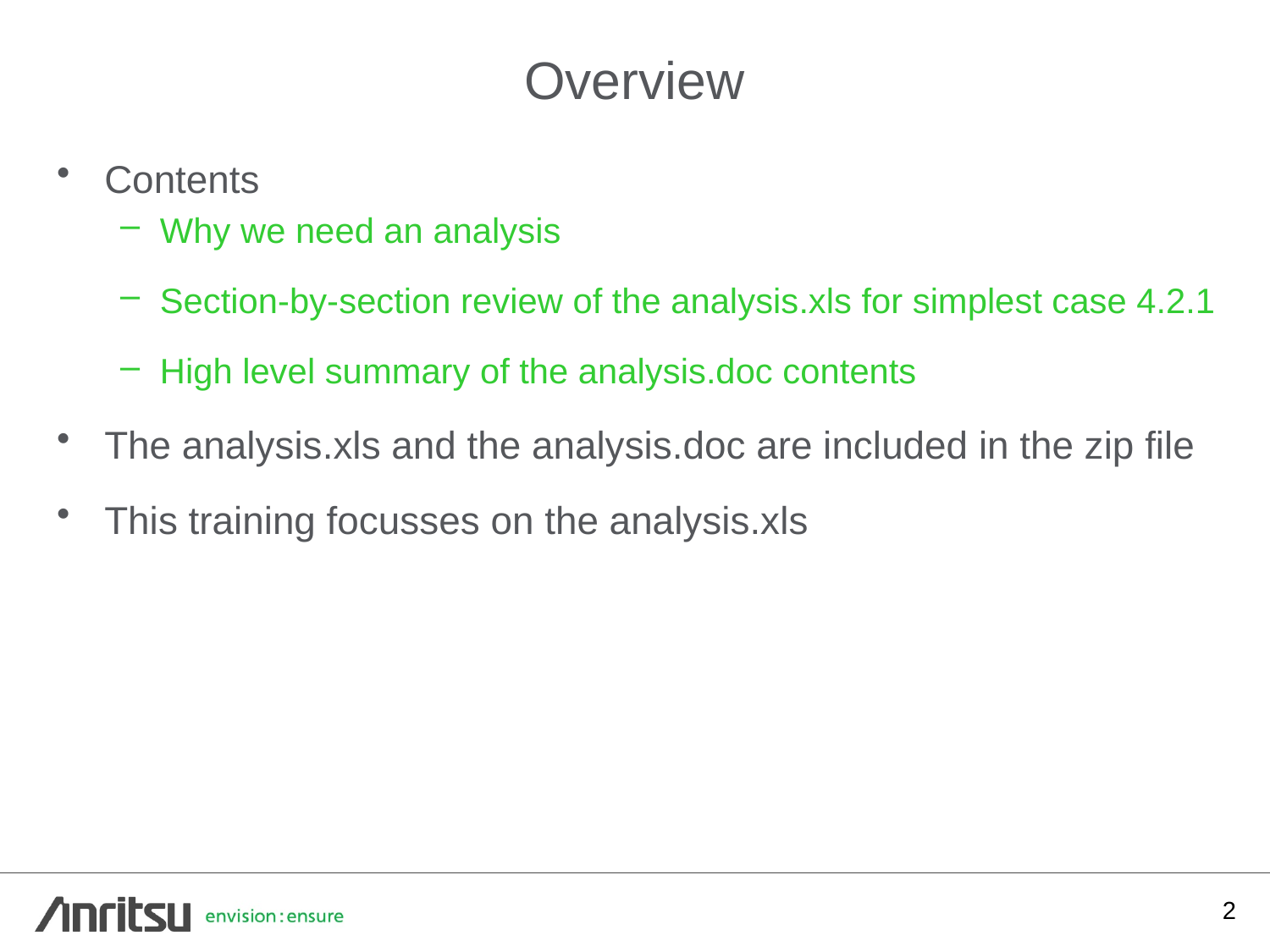

# Overview
Contents
Why we need an analysis
Section-by-section review of the analysis.xls for simplest case 4.2.1
High level summary of the analysis.doc contents
The analysis.xls and the analysis.doc are included in the zip file
This training focusses on the analysis.xls

2